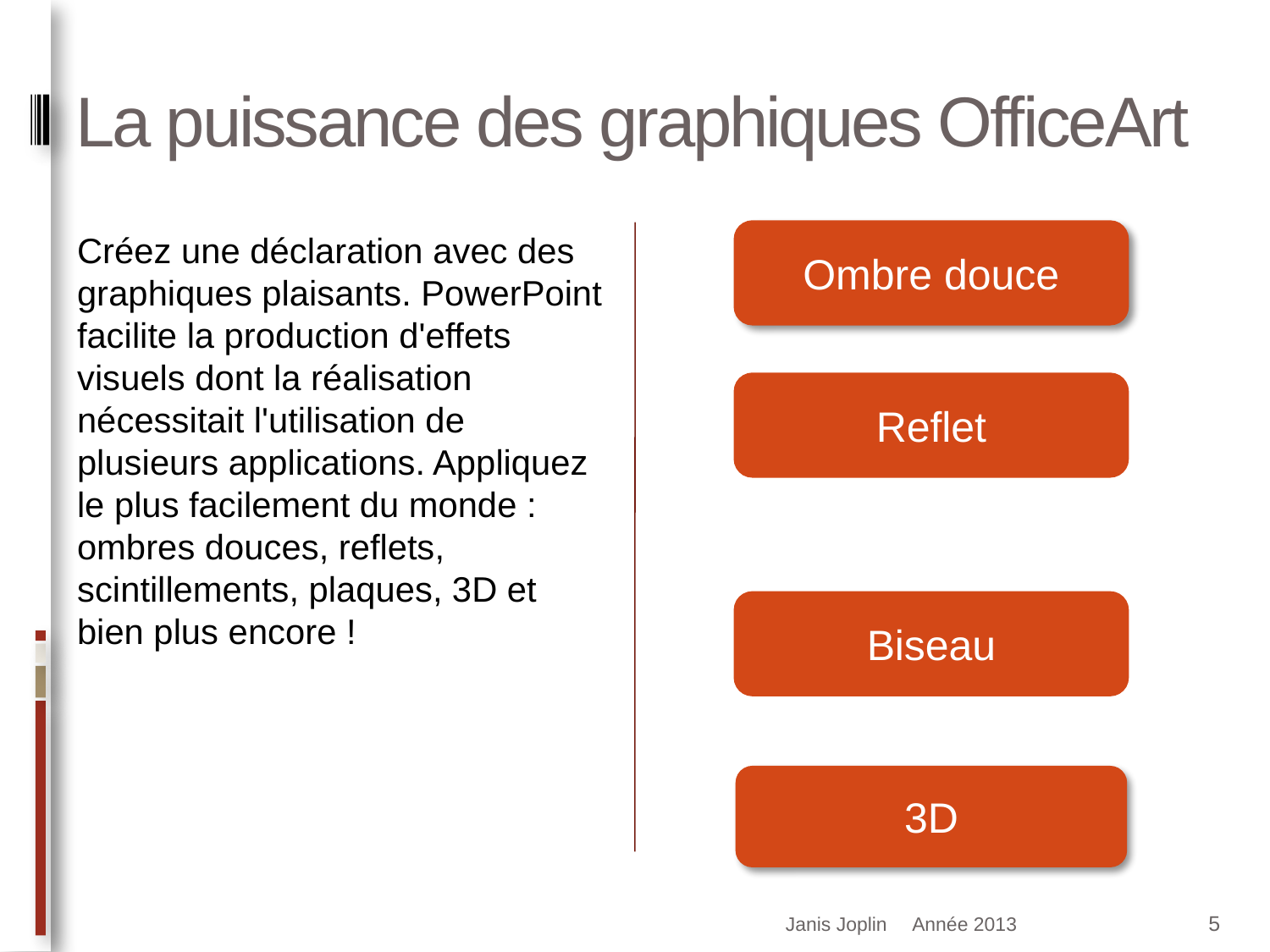

# La puissance des graphiques OfficeArt
Créez une déclaration avec des graphiques plaisants. PowerPoint facilite la production d'effets visuels dont la réalisation nécessitait l'utilisation de plusieurs applications. Appliquez le plus facilement du monde : ombres douces, reflets, scintillements, plaques, 3D et bien plus encore !

Ombre douce
Reflet
Biseau
3D
Janis Joplin
Année 2013
5